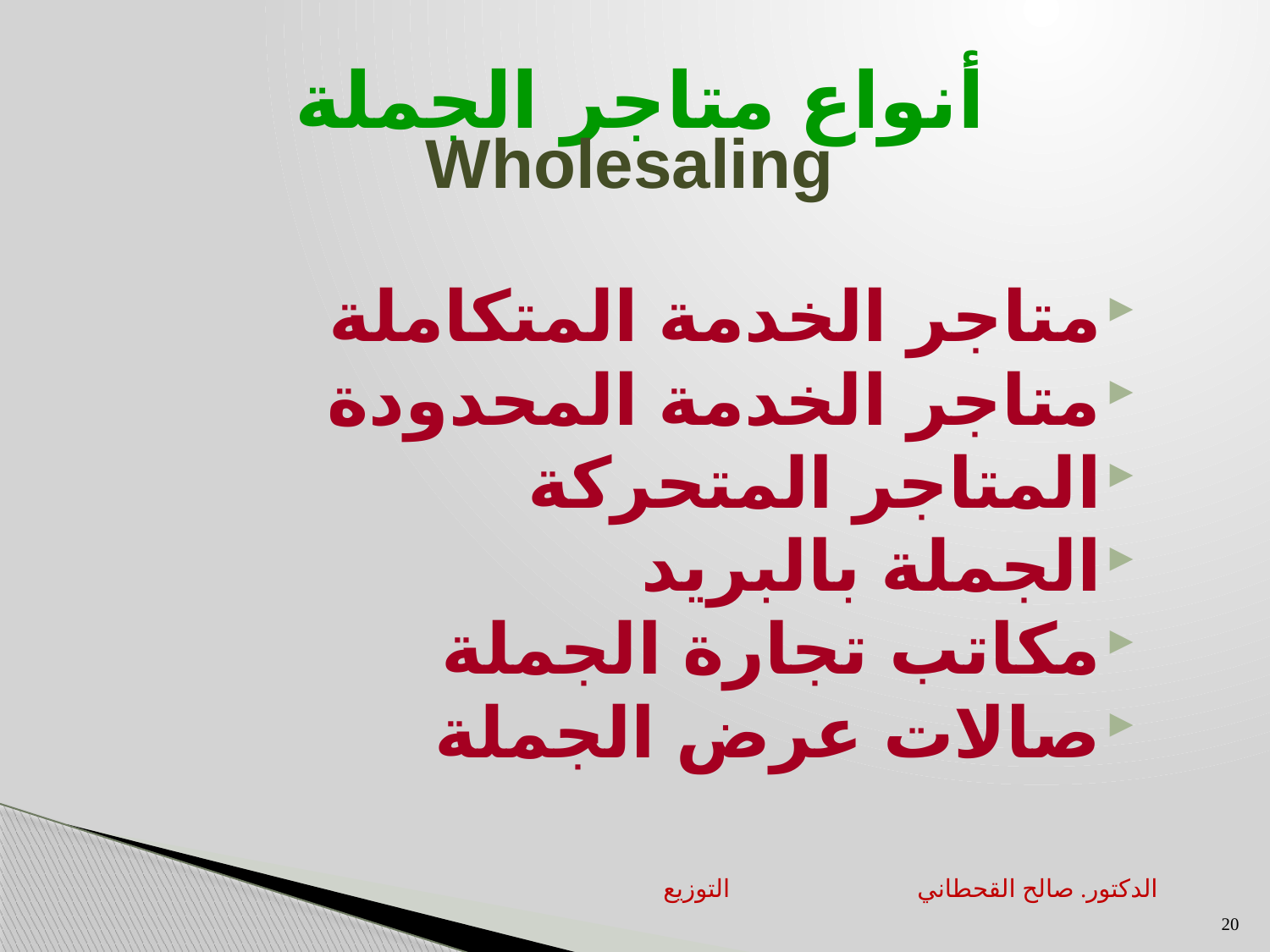

# أنواع متاجر الجملة Wholesaling
متاجر الخدمة المتكاملة
متاجر الخدمة المحدودة
المتاجر المتحركة
الجملة بالبريد
مكاتب تجارة الجملة
صالات عرض الجملة
التوزيع		الدكتور. صالح القحطاني

20